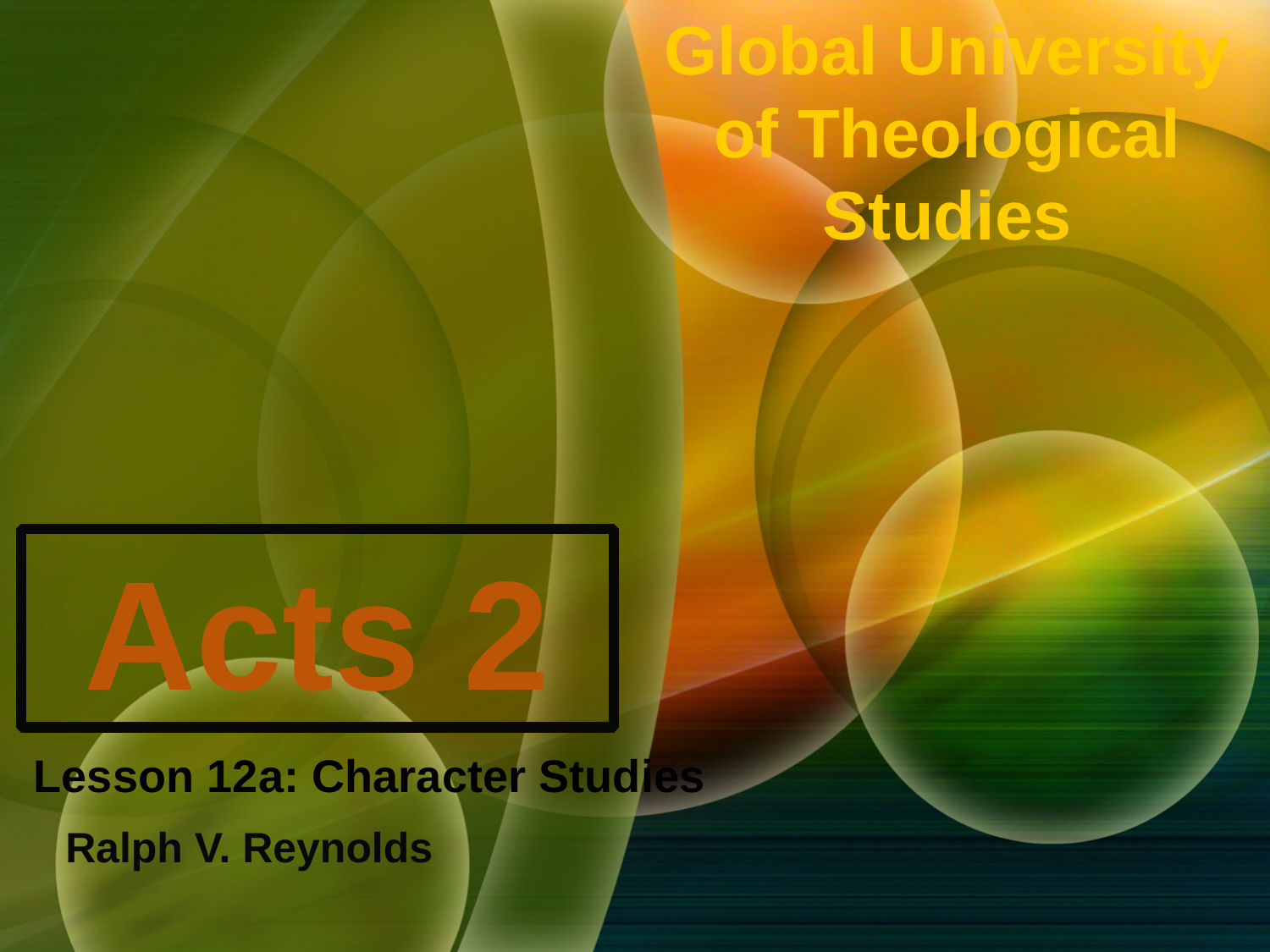

Global University of Theological Studies
Acts 2
Lesson 12a: Character Studies
Ralph V. Reynolds